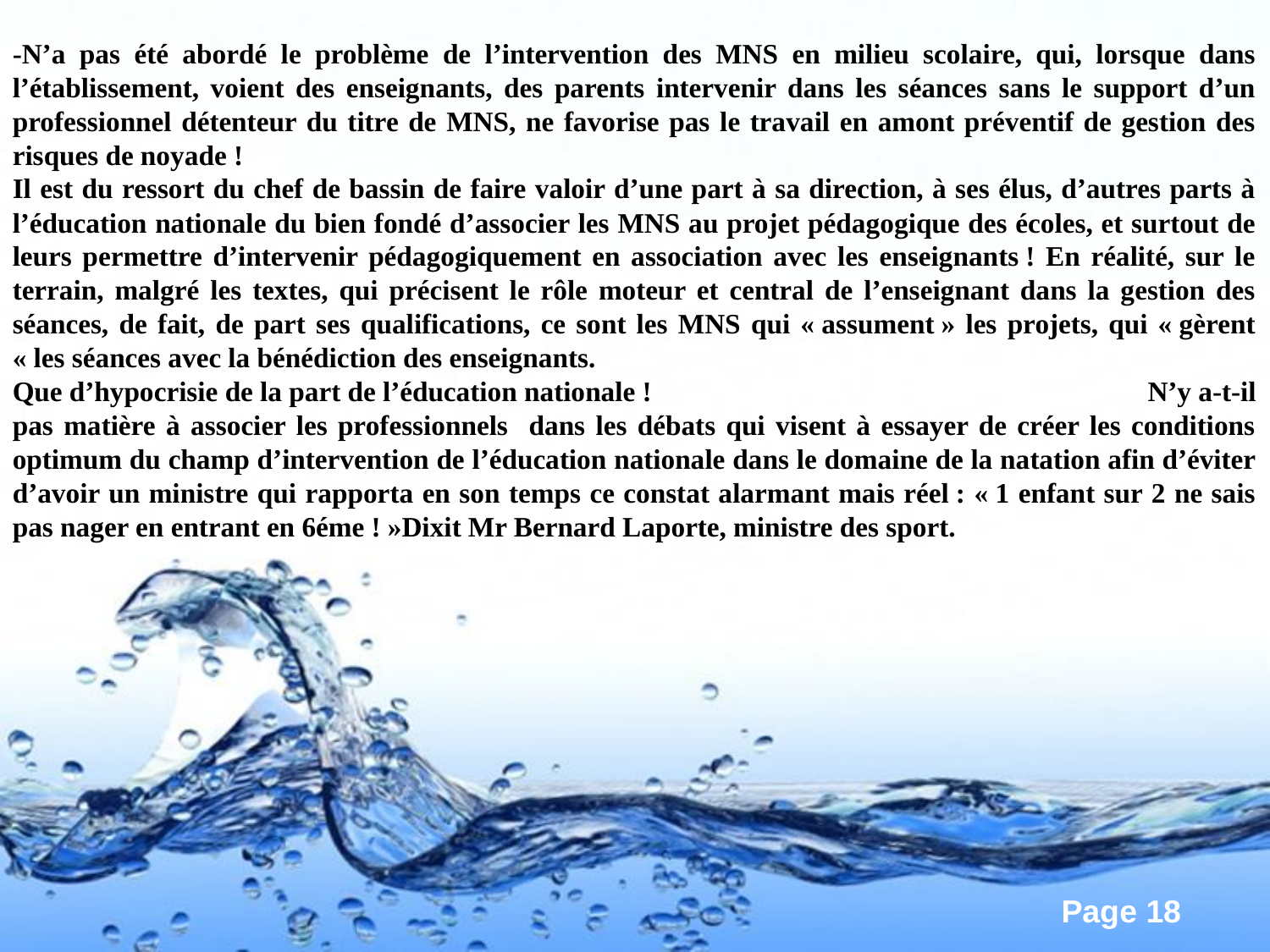

-N’a pas été abordé le problème de l’intervention des MNS en milieu scolaire, qui, lorsque dans l’établissement, voient des enseignants, des parents intervenir dans les séances sans le support d’un professionnel détenteur du titre de MNS, ne favorise pas le travail en amont préventif de gestion des risques de noyade !
Il est du ressort du chef de bassin de faire valoir d’une part à sa direction, à ses élus, d’autres parts à l’éducation nationale du bien fondé d’associer les MNS au projet pédagogique des écoles, et surtout de leurs permettre d’intervenir pédagogiquement en association avec les enseignants ! En réalité, sur le terrain, malgré les textes, qui précisent le rôle moteur et central de l’enseignant dans la gestion des séances, de fait, de part ses qualifications, ce sont les MNS qui « assument » les projets, qui « gèrent « les séances avec la bénédiction des enseignants.
Que d’hypocrisie de la part de l’éducation nationale !                                                                       N’y a-t-il pas matière à associer les professionnels  dans les débats qui visent à essayer de créer les conditions optimum du champ d’intervention de l’éducation nationale dans le domaine de la natation afin d’éviter d’avoir un ministre qui rapporta en son temps ce constat alarmant mais réel : « 1 enfant sur 2 ne sais pas nager en entrant en 6éme ! »Dixit Mr Bernard Laporte, ministre des sport.